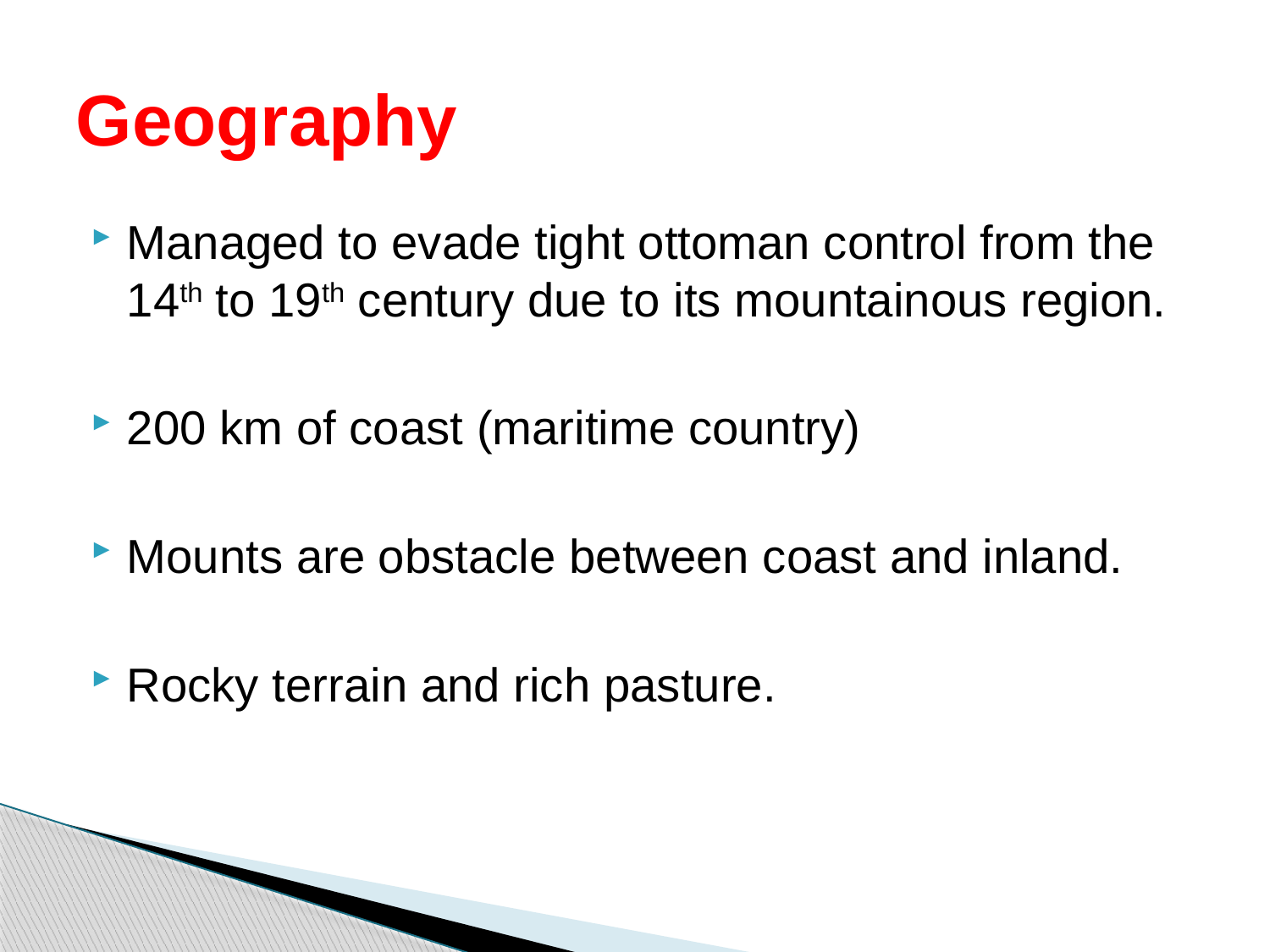

# Geography
Managed to evade tight ottoman control from the 14th to 19th century due to its mountainous region.

200 km of coast (maritime country)

Mounts are obstacle between coast and inland.

Rocky terrain and rich pasture.